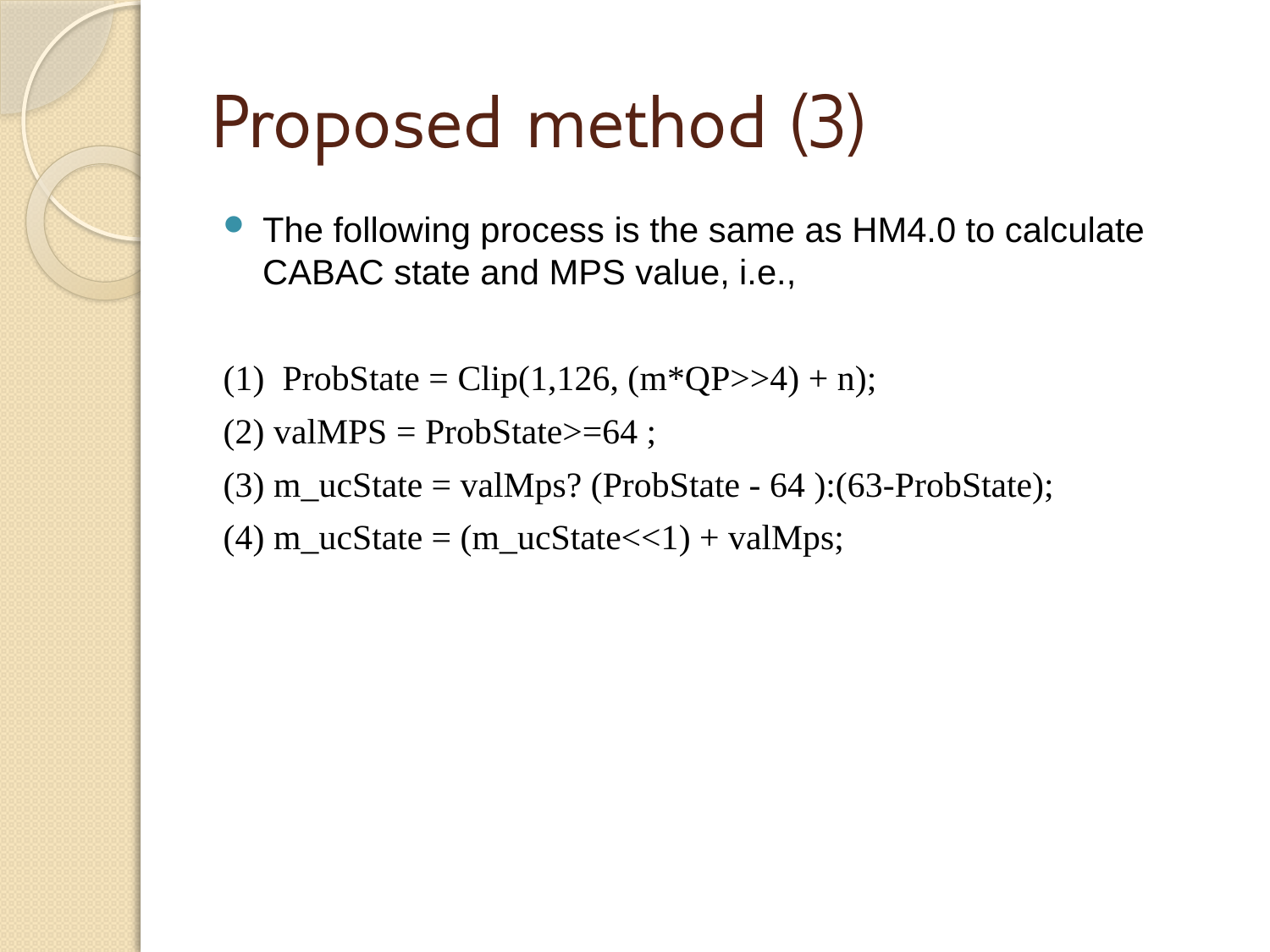

# Proposed method (3)
The following process is the same as HM4.0 to calculate CABAC state and MPS value, i.e.,

(1)  ProbState = Clip(1,126, (m*QP>>4) + n);
(2) valMPS = ProbState>=64 ;
(3) m_ucState = valMps? (ProbState - 64 ):(63-ProbState);
(4) m_ucState = (m_ucState<<1) + valMps;